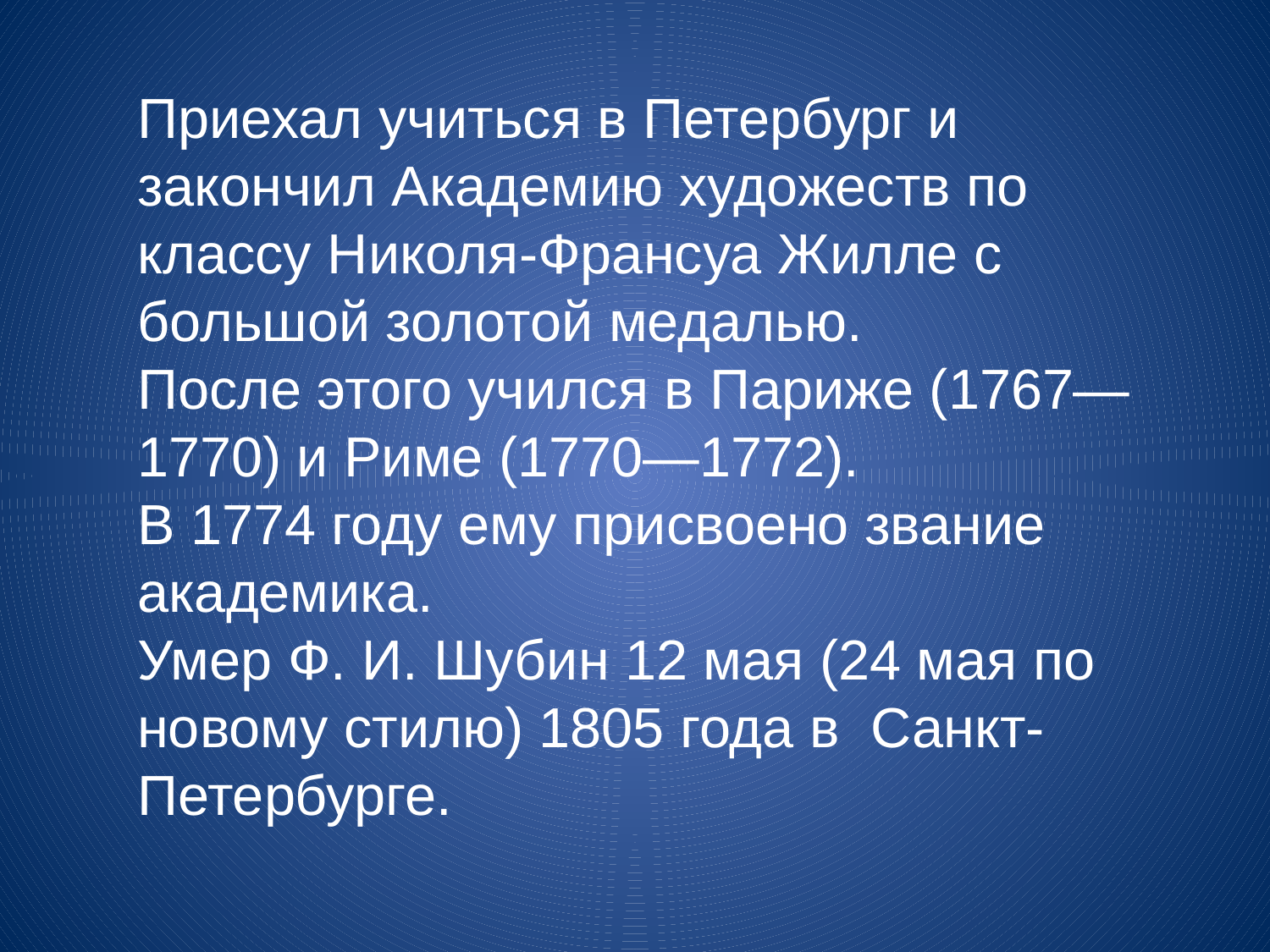

Приехал учиться в Петербург и закончил Академию художеств по классу Николя-Франсуа Жилле с большой золотой медалью.
После этого учился в Париже (1767—1770) и Риме (1770—1772).
В 1774 году ему присвоено звание академика.
Умер Ф. И. Шубин 12 мая (24 мая по новому стилю) 1805 года в  Санкт-Петербурге.